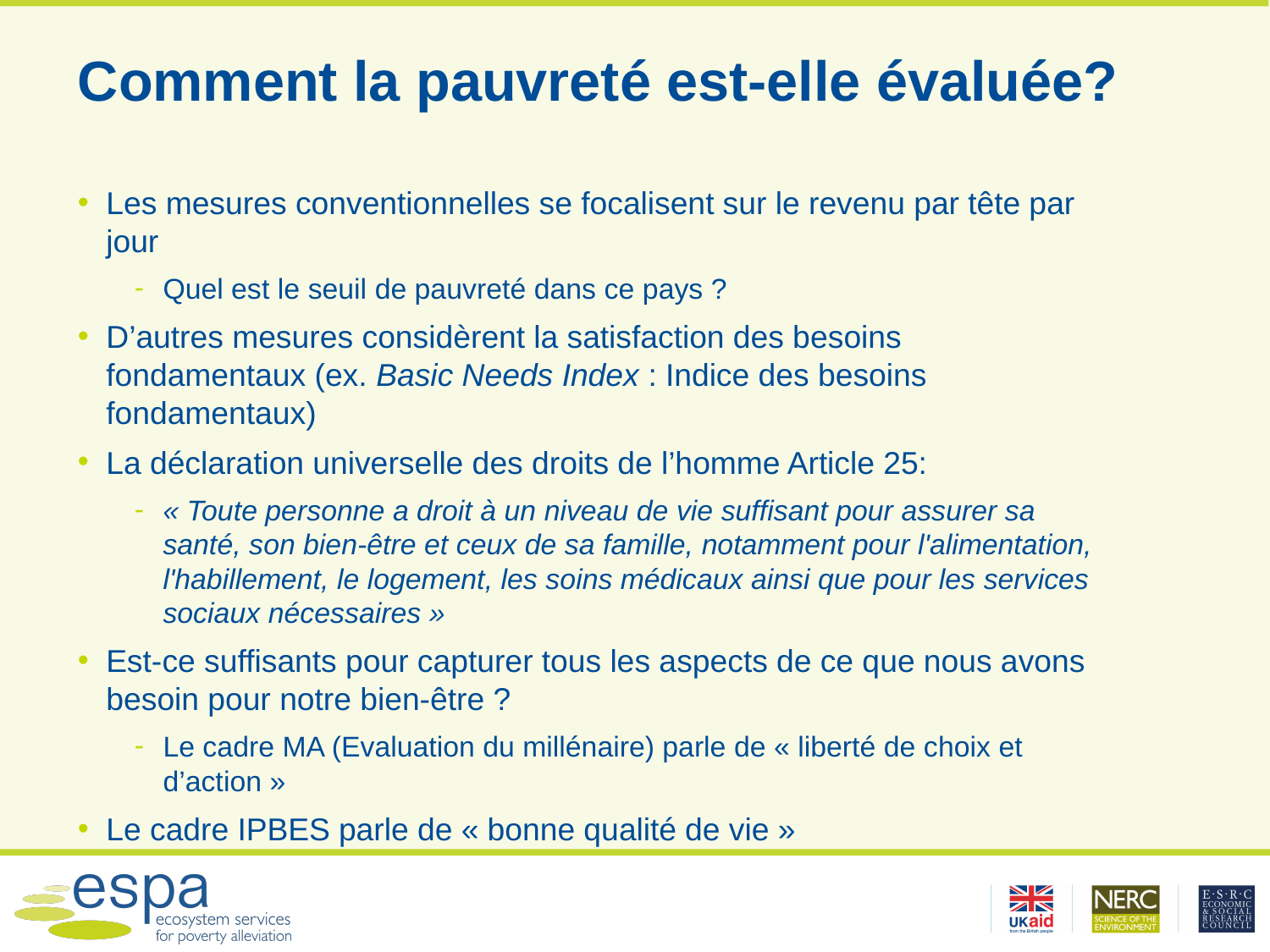

# Comment la pauvreté est-elle évaluée?
Les mesures conventionnelles se focalisent sur le revenu par tête par jour
Quel est le seuil de pauvreté dans ce pays ?
D’autres mesures considèrent la satisfaction des besoins fondamentaux (ex. Basic Needs Index : Indice des besoins fondamentaux)
La déclaration universelle des droits de l’homme Article 25:
« Toute personne a droit à un niveau de vie suffisant pour assurer sa santé, son bien-être et ceux de sa famille, notamment pour l'alimentation, l'habillement, le logement, les soins médicaux ainsi que pour les services sociaux nécessaires »
Est-ce suffisants pour capturer tous les aspects de ce que nous avons besoin pour notre bien-être ?
Le cadre MA (Evaluation du millénaire) parle de « liberté de choix et d’action »
Le cadre IPBES parle de « bonne qualité de vie »